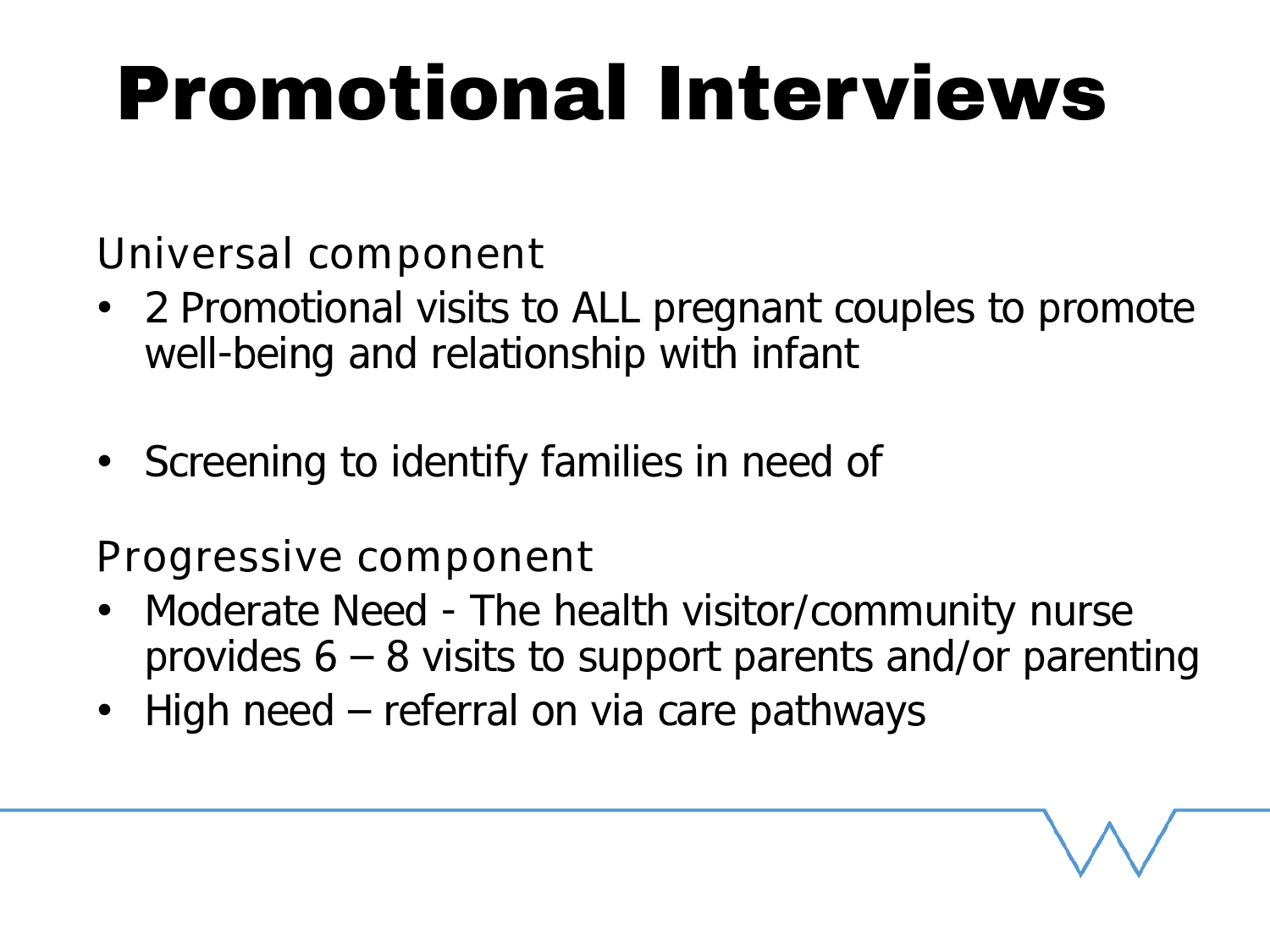

# Promotional Interviews
Universal component
2 Promotional visits to ALL pregnant couples to promote well-being and relationship with infant

Screening to identify families in need of

Progressive component
Moderate Need - The health visitor/community nurse provides 6 – 8 visits to support parents and/or parenting
High need – referral on via care pathways